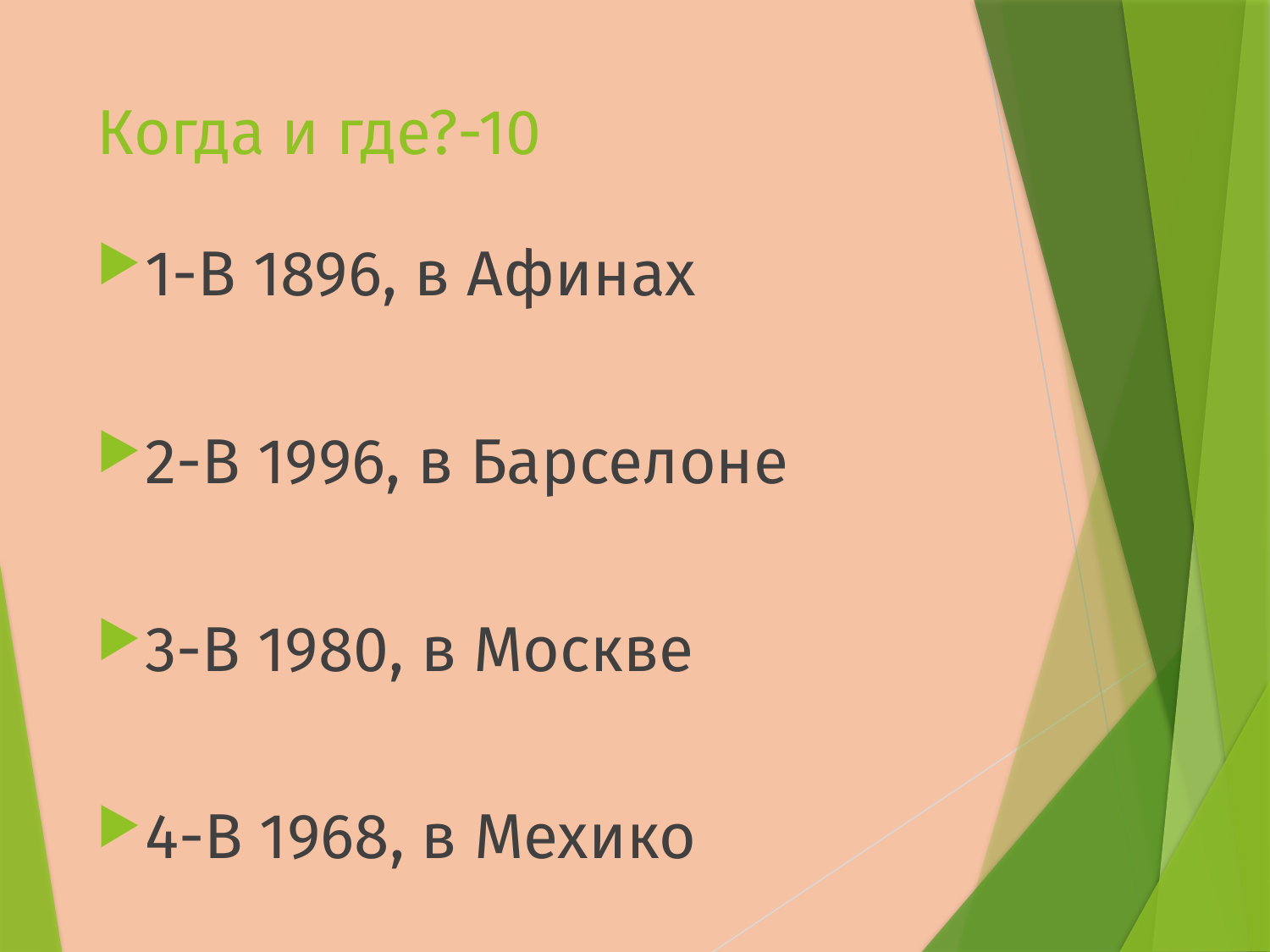

# Когда и где?-10
1-В 1896, в Афинах

2-В 1996, в Барселоне

3-В 1980, в Москве

4-В 1968, в Мехико